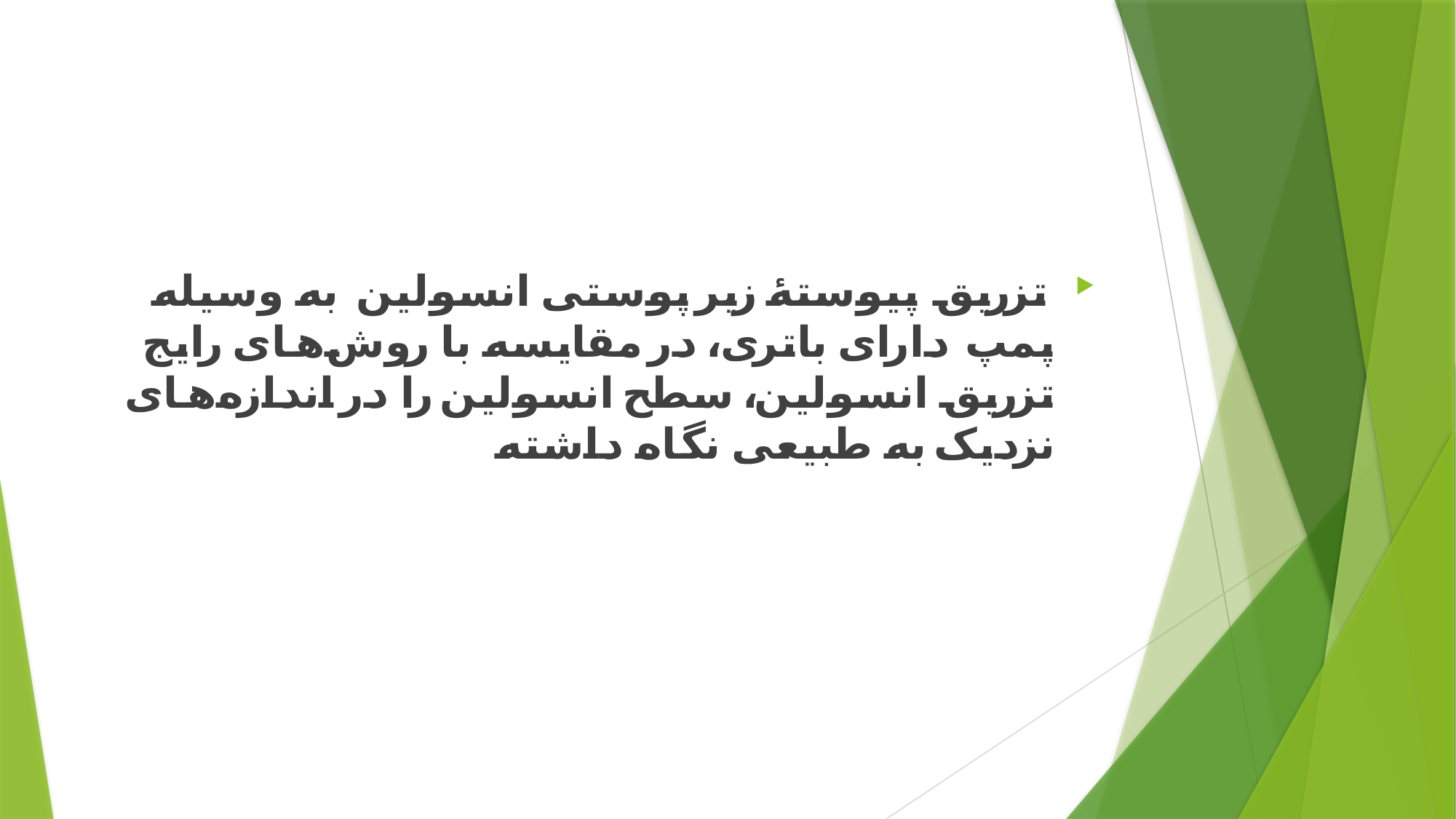

#
 تزریق پیوستۀ زیر پوستی انسولین  به وسیله پمپ  دارای باتری، در مقایسه با روش‌های رایج تزریق انسولین، سطح انسولین را در اندازه‌های نزدیک به طبیعی نگاه داشته